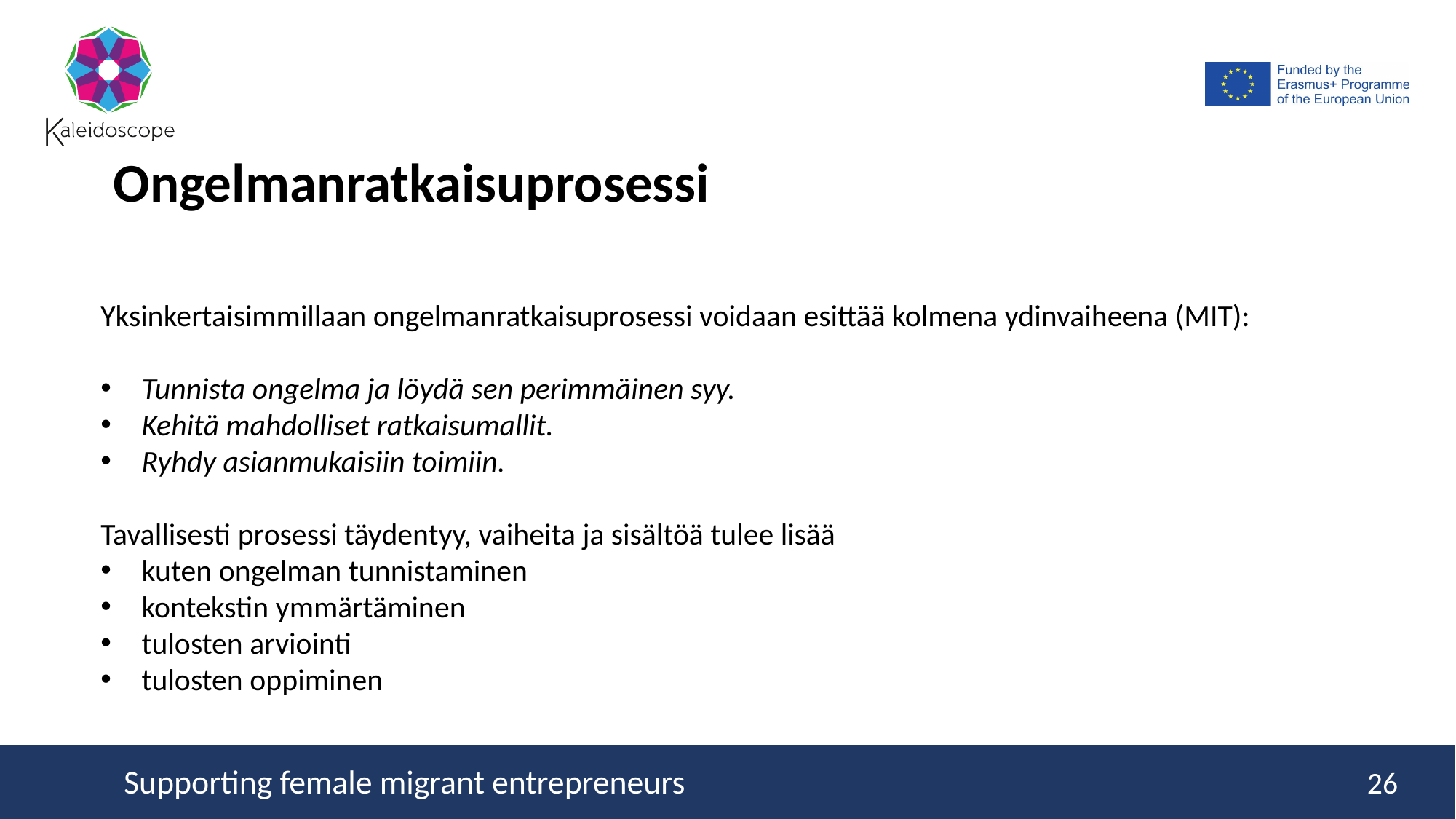

Ongelmanratkaisuprosessi
Yksinkertaisimmillaan ongelmanratkaisuprosessi voidaan esittää kolmena ydinvaiheena (MIT):

Tunnista ongelma ja löydä sen perimmäinen syy.
Kehitä mahdolliset ratkaisumallit.
Ryhdy asianmukaisiin toimiin.

Tavallisesti prosessi täydentyy, vaiheita ja sisältöä tulee lisää
kuten ongelman tunnistaminen
kontekstin ymmärtäminen
tulosten arviointi
tulosten oppiminen
26